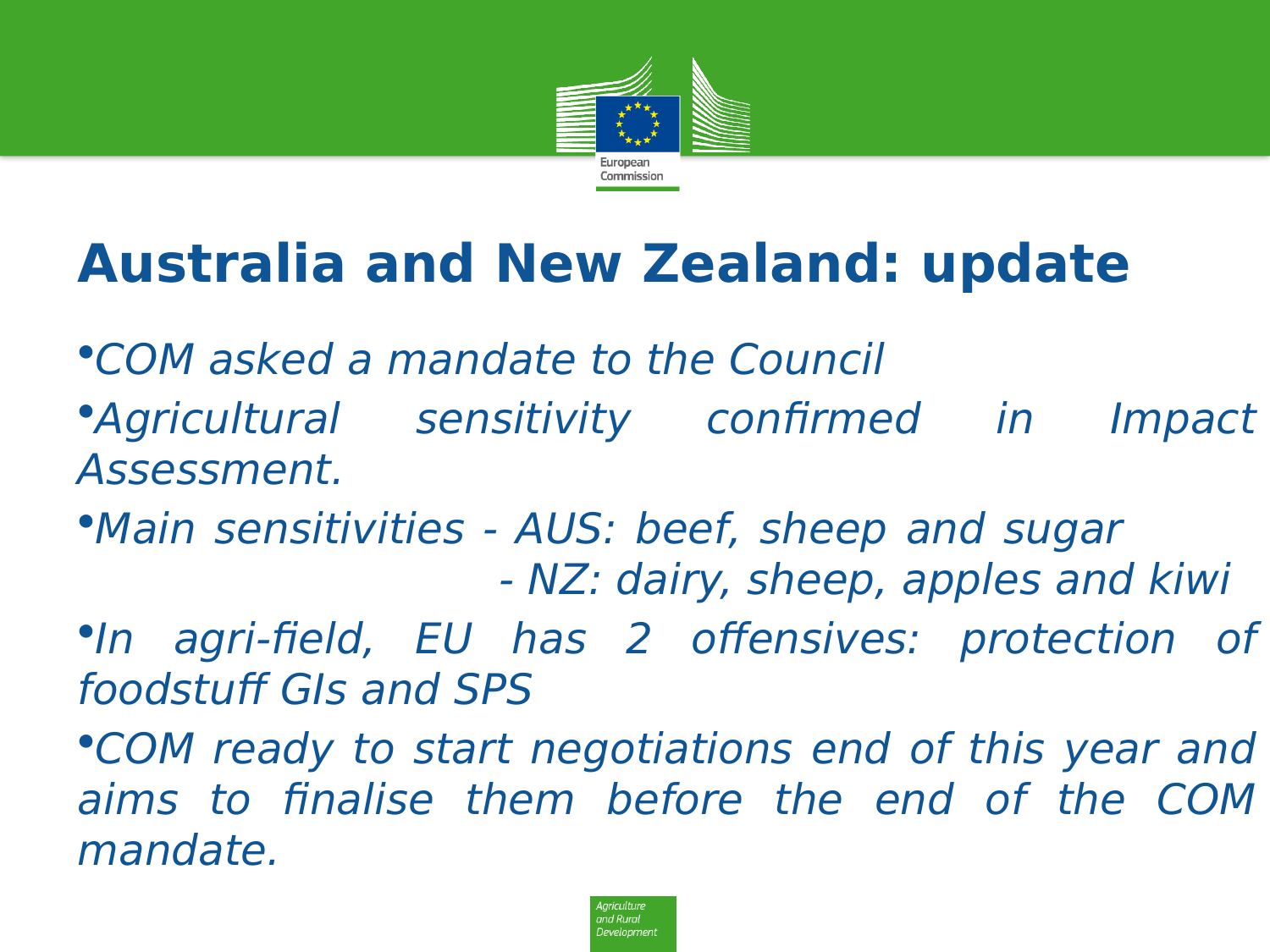

# Australia and New Zealand: update
COM asked a mandate to the Council
Agricultural sensitivity confirmed in Impact Assessment.
Main sensitivities - AUS: beef, sheep and sugar 			     	   - NZ: dairy, sheep, apples and kiwi
In agri-field, EU has 2 offensives: protection of foodstuff GIs and SPS
COM ready to start negotiations end of this year and aims to finalise them before the end of the COM mandate.